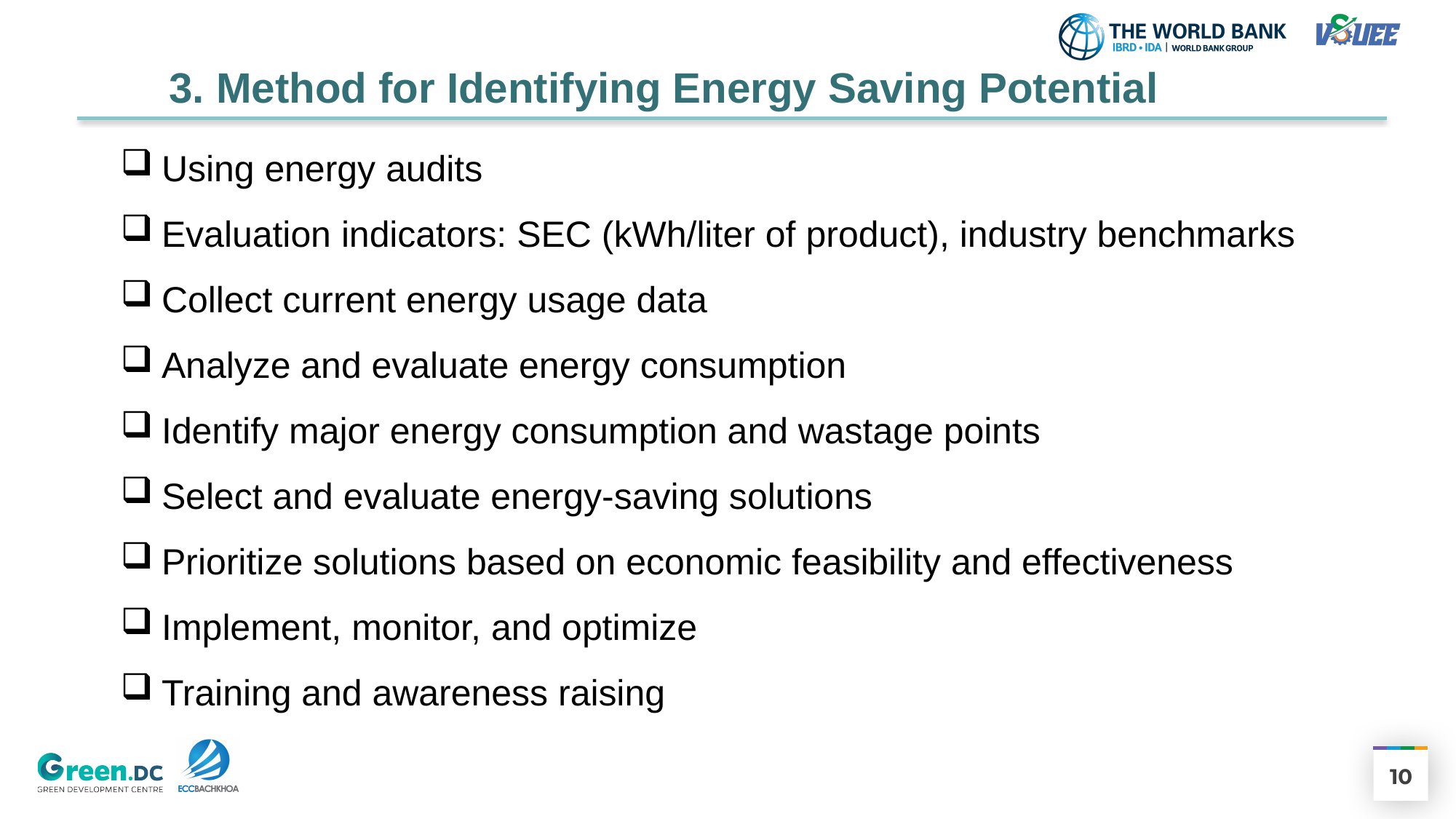

# 3. Method for Identifying Energy Saving Potential
Using energy audits
Evaluation indicators: SEC (kWh/liter of product), industry benchmarks
Collect current energy usage data
Analyze and evaluate energy consumption
Identify major energy consumption and wastage points
Select and evaluate energy-saving solutions
Prioritize solutions based on economic feasibility and effectiveness
Implement, monitor, and optimize
Training and awareness raising